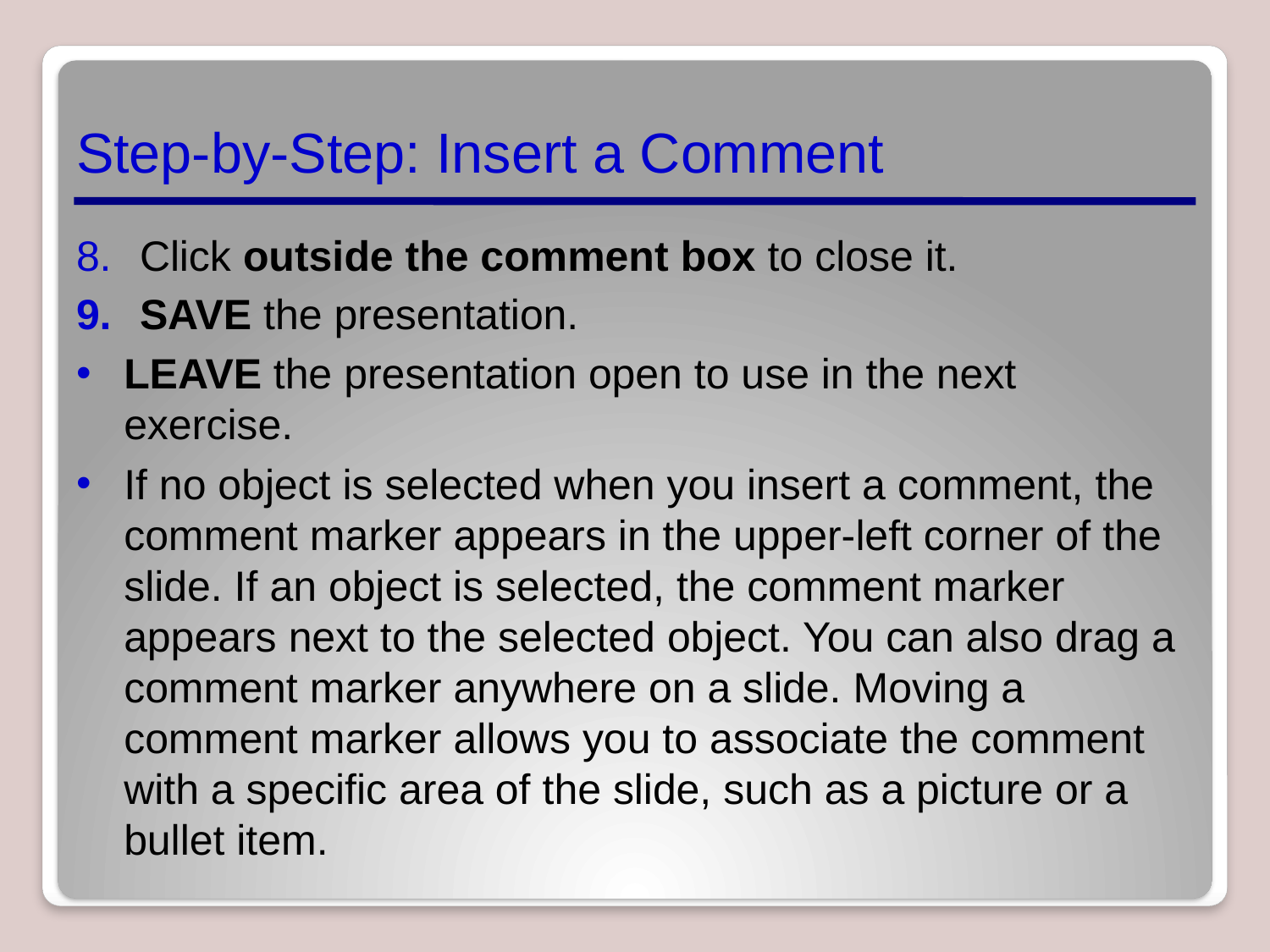

# Step-by-Step: Insert a Comment
Click outside the comment box to close it.
SAVE the presentation.
LEAVE the presentation open to use in the next exercise.
If no object is selected when you insert a comment, the comment marker appears in the upper-left corner of the slide. If an object is selected, the comment marker appears next to the selected object. You can also drag a comment marker anywhere on a slide. Moving a comment marker allows you to associate the comment with a specific area of the slide, such as a picture or a bullet item.